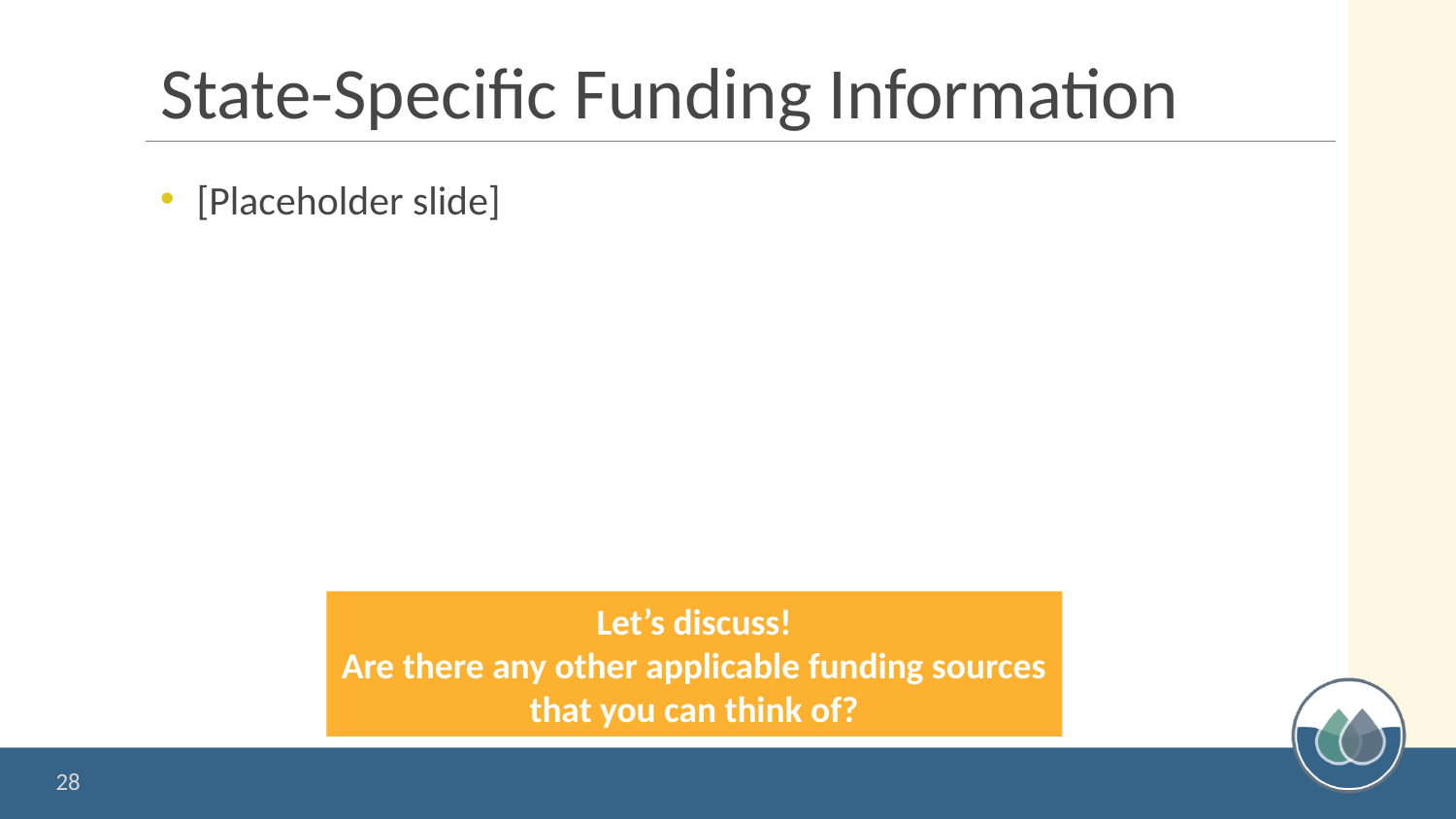

# State-Specific Funding Information
[Placeholder slide]
Let’s discuss!
Are there any other applicable funding sources that you can think of?
28